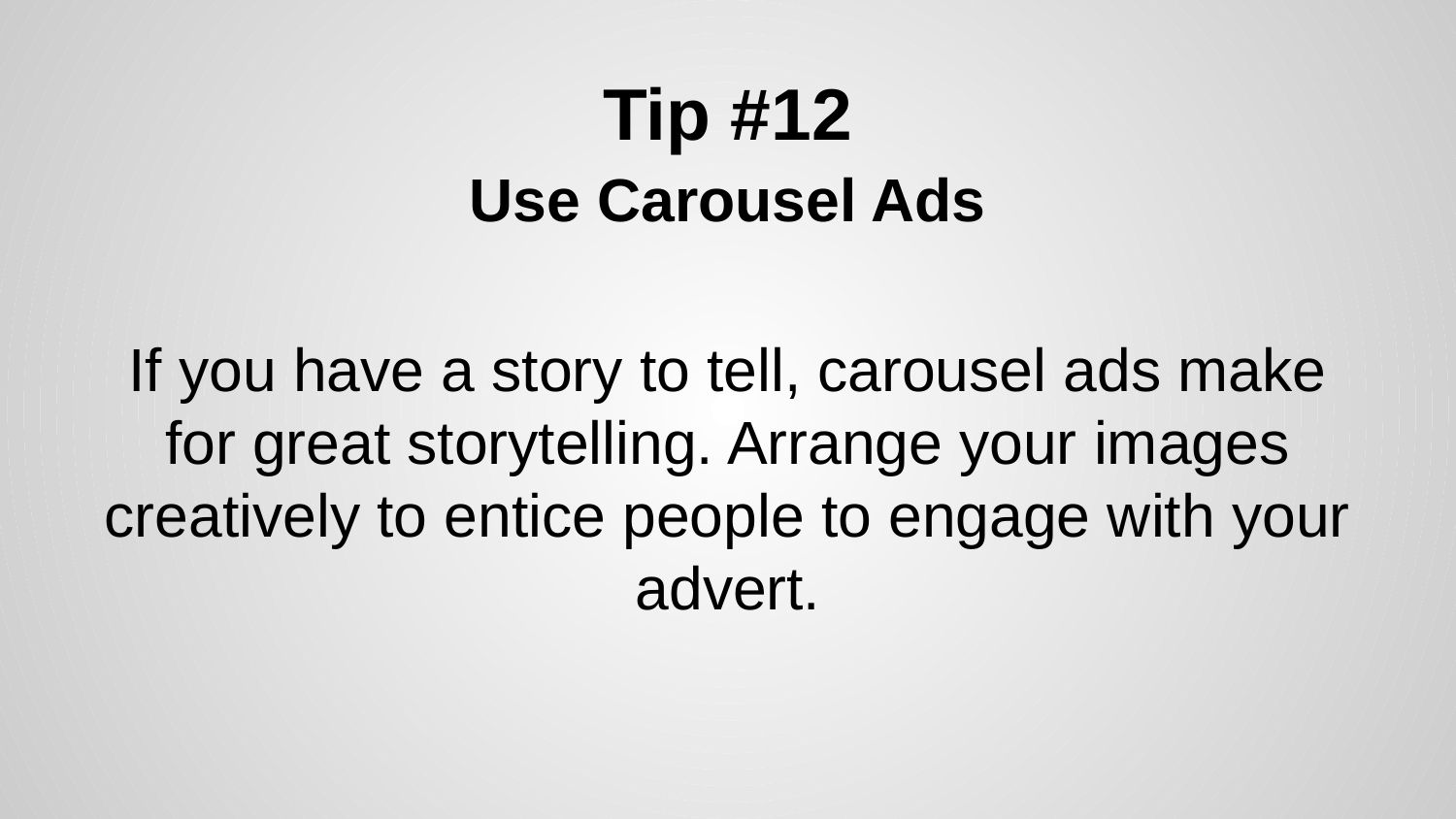

# Tip #12

Use Carousel Ads

If you have a story to tell, carousel ads make for great storytelling. Arrange your images creatively to entice people to engage with your advert.